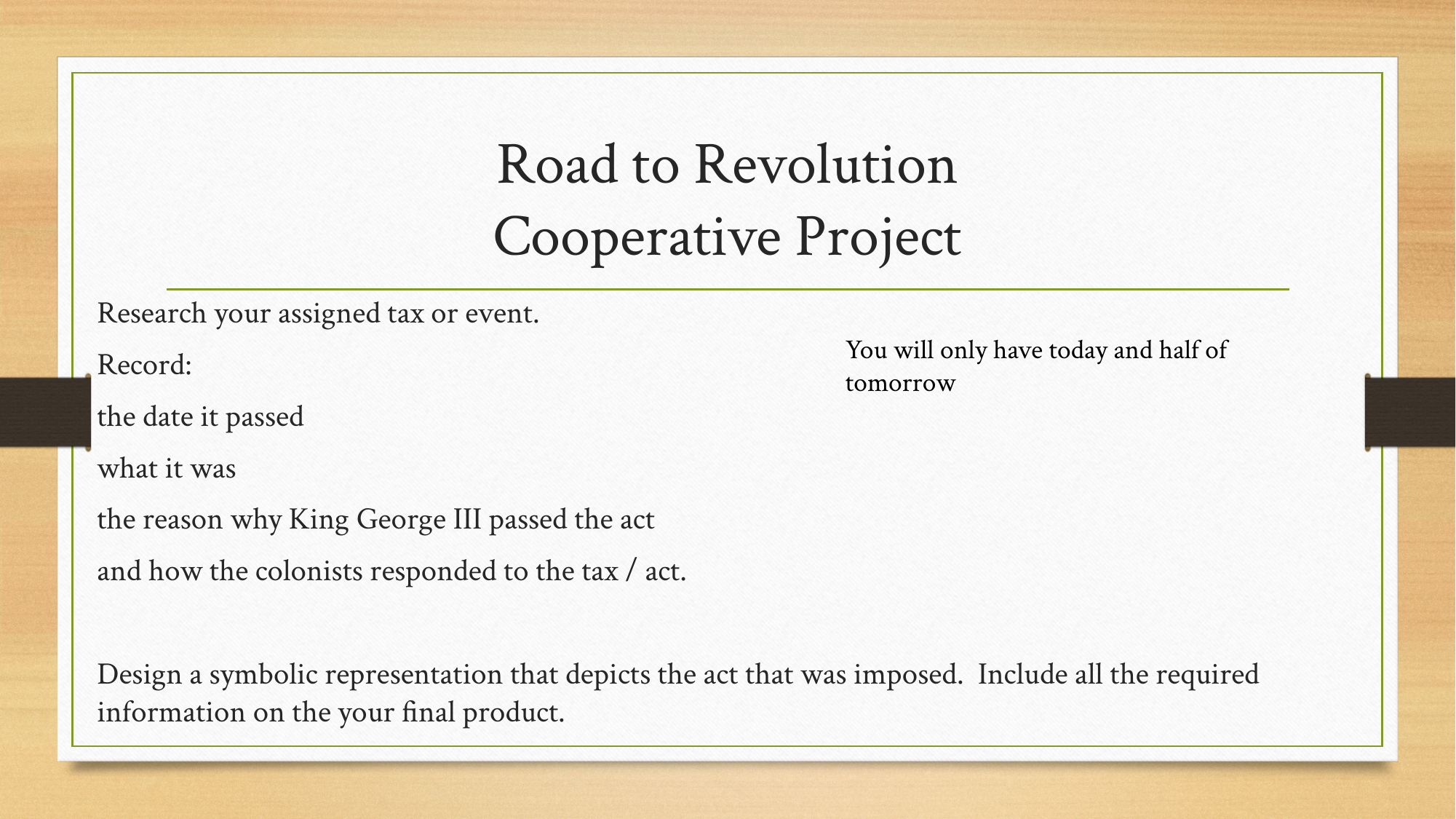

# Road to Revolution Cooperative Project
Research your assigned tax or event.
Record:
the date it passed
what it was
the reason why King George III passed the act
and how the colonists responded to the tax / act.

Design a symbolic representation that depicts the act that was imposed.  Include all the required information on the your final product.
You will only have today and half of tomorrow